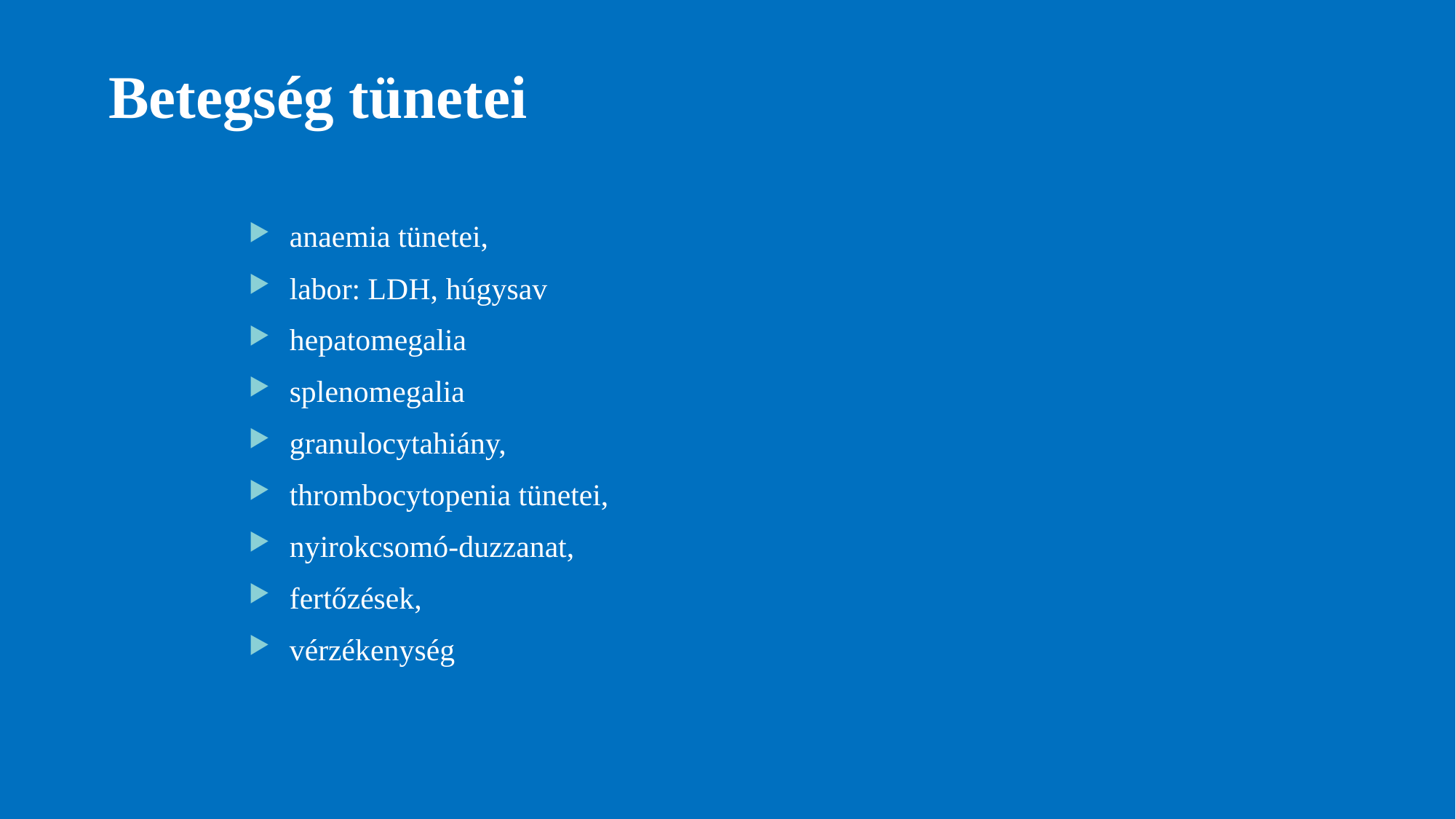

# Betegség tünetei
anaemia tünetei,
labor: LDH, húgysav
hepatomegalia
splenomegalia
granulocytahiány,
thrombocytopenia tünetei,
nyirokcsomó-duzzanat,
fertőzések,
vérzékenység